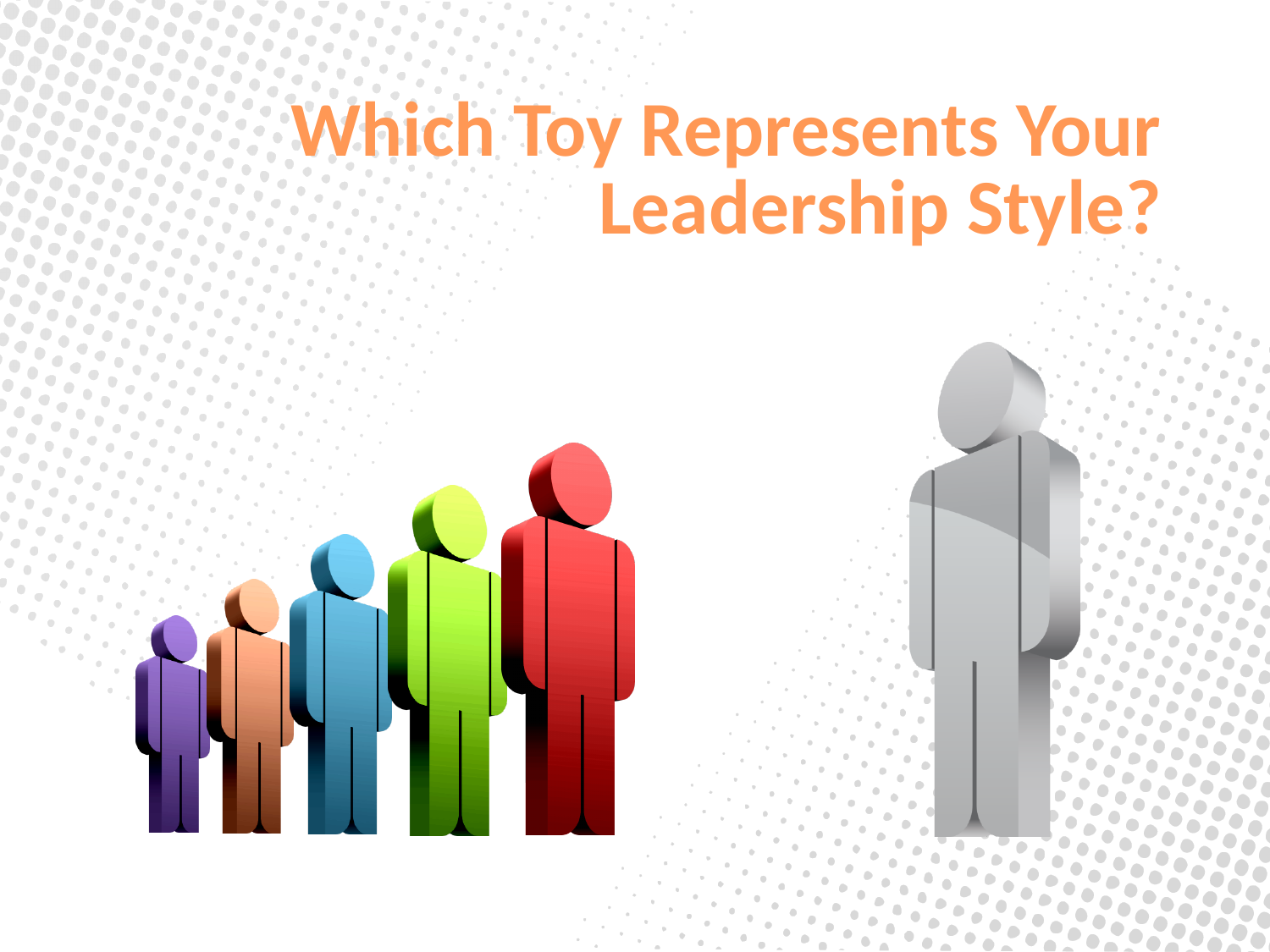

# Which Toy Represents Your Leadership Style?